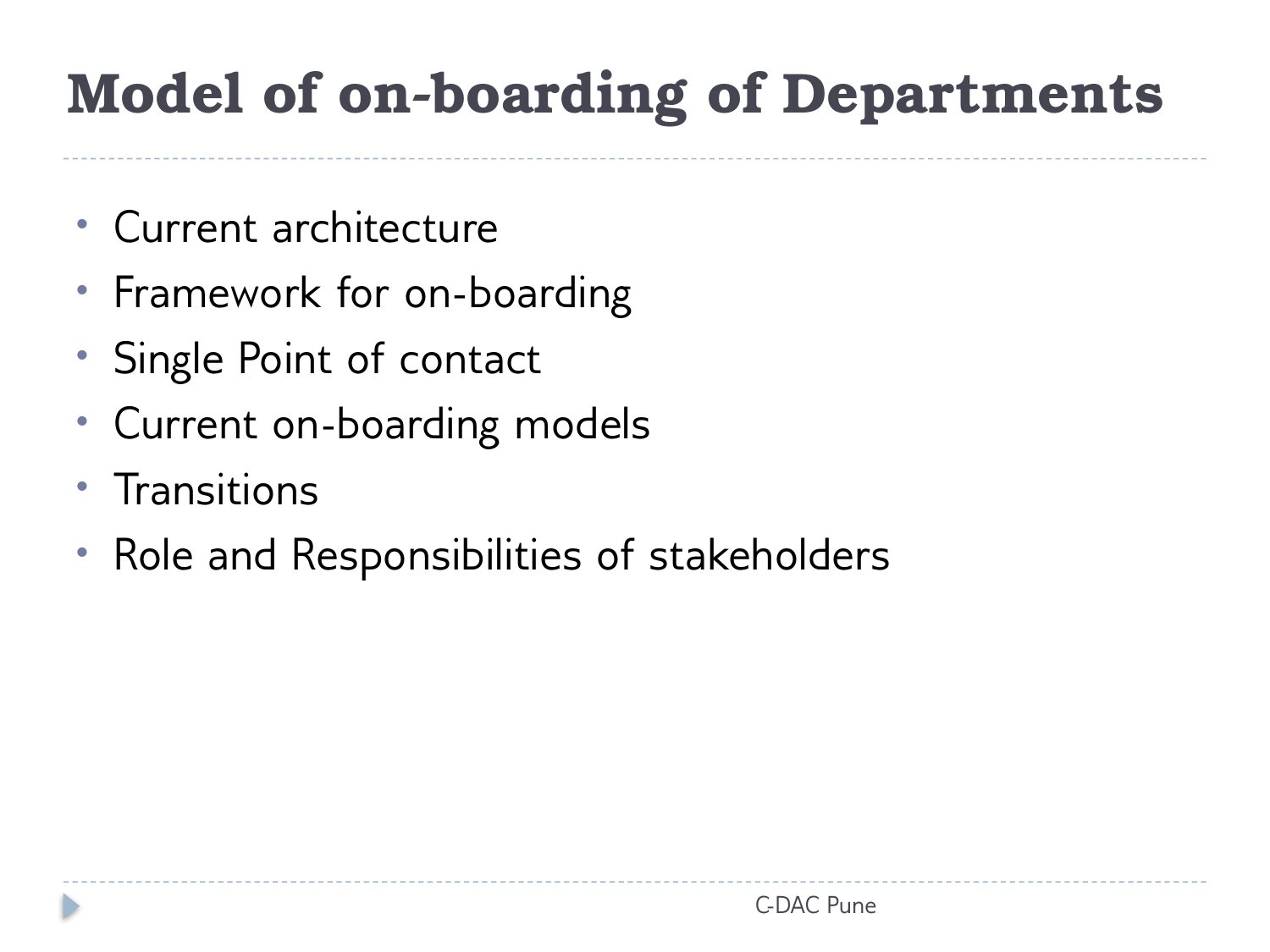

# Model of on-boarding of Departments
Current architecture
Framework for on-boarding
Single Point of contact
Current on-boarding models
Transitions
Role and Responsibilities of stakeholders
C-DAC Pune